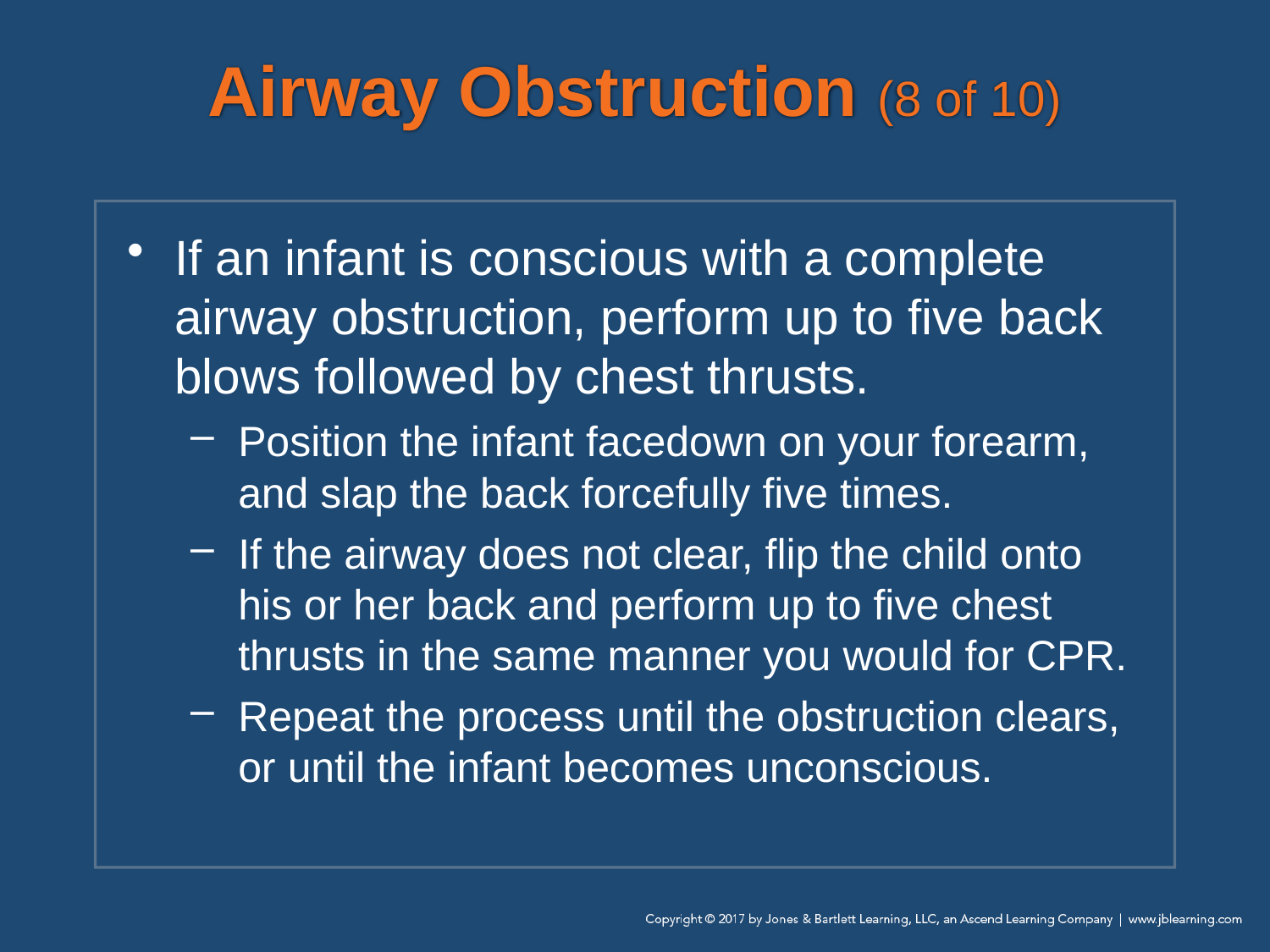

# Airway Obstruction (8 of 10)
If an infant is conscious with a complete airway obstruction, perform up to five back blows followed by chest thrusts.
Position the infant facedown on your forearm, and slap the back forcefully five times.
If the airway does not clear, flip the child onto his or her back and perform up to five chest thrusts in the same manner you would for CPR.
Repeat the process until the obstruction clears, or until the infant becomes unconscious.